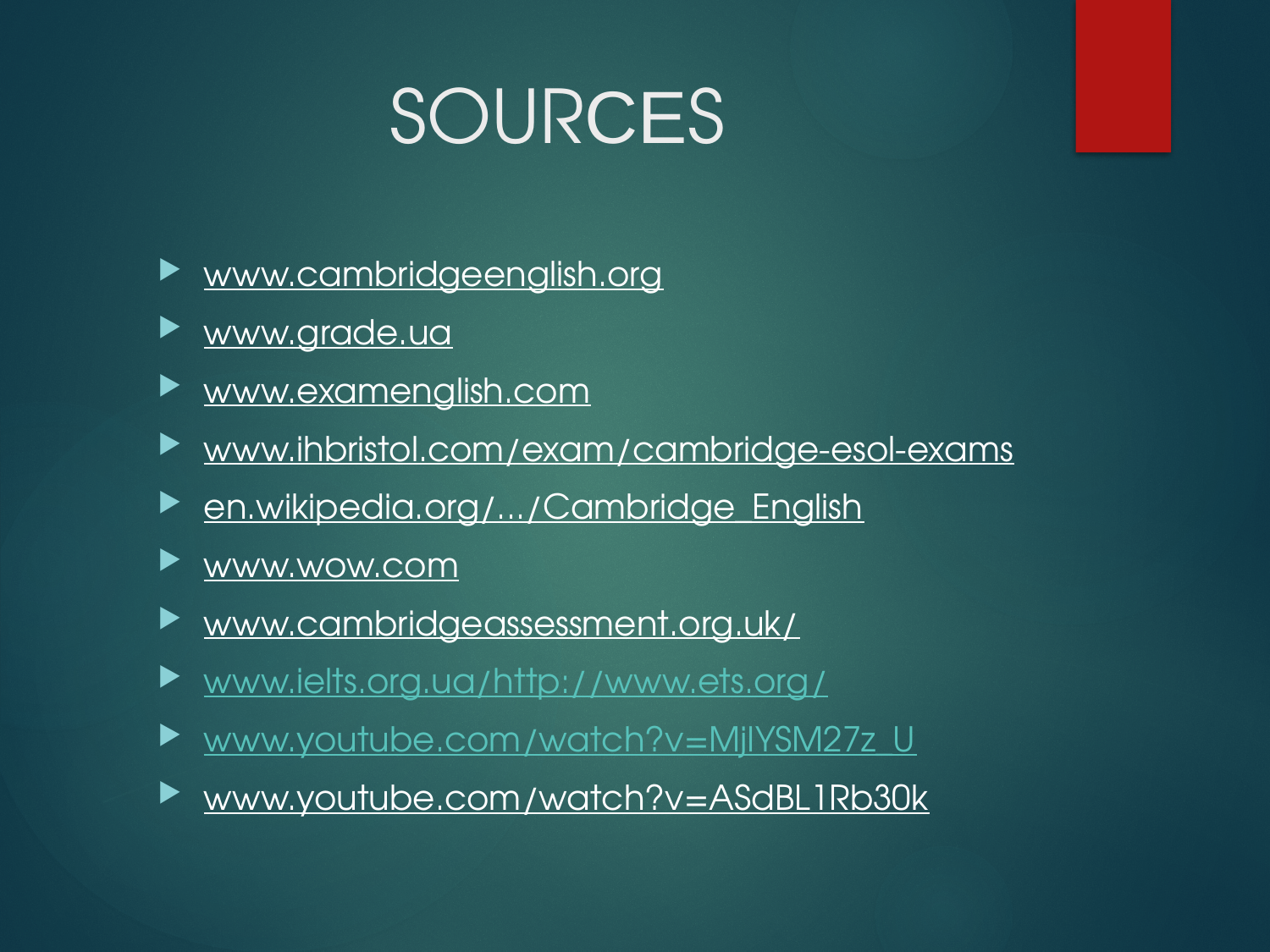

# SOURСЕS
www.cambridgeenglish.org
www.grade.ua
www.examenglish.com
www.ihbristol.com/exam/cambridge-esol-exams
en.wikipedia.org/.../Cambridge_English
www.wow.com
www.cambridgeassessment.org.uk/
www.ielts.org.ua/http://www.ets.org/
www.youtube.com/watch?v=MjIYSM27z_U
www.youtube.com/watch?v=ASdBL1Rb30k